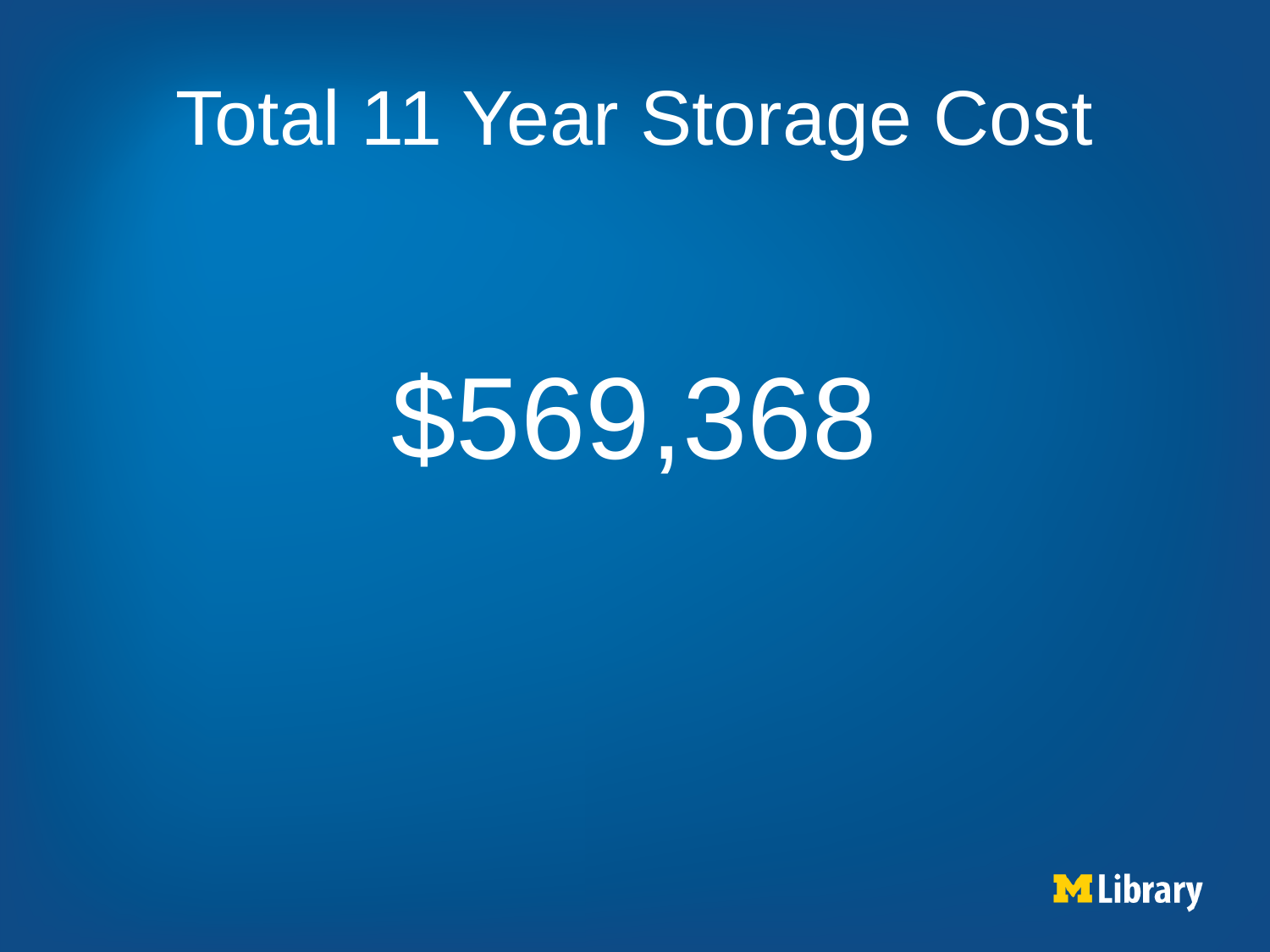

# Total 11 Year Storage Cost
$569,368